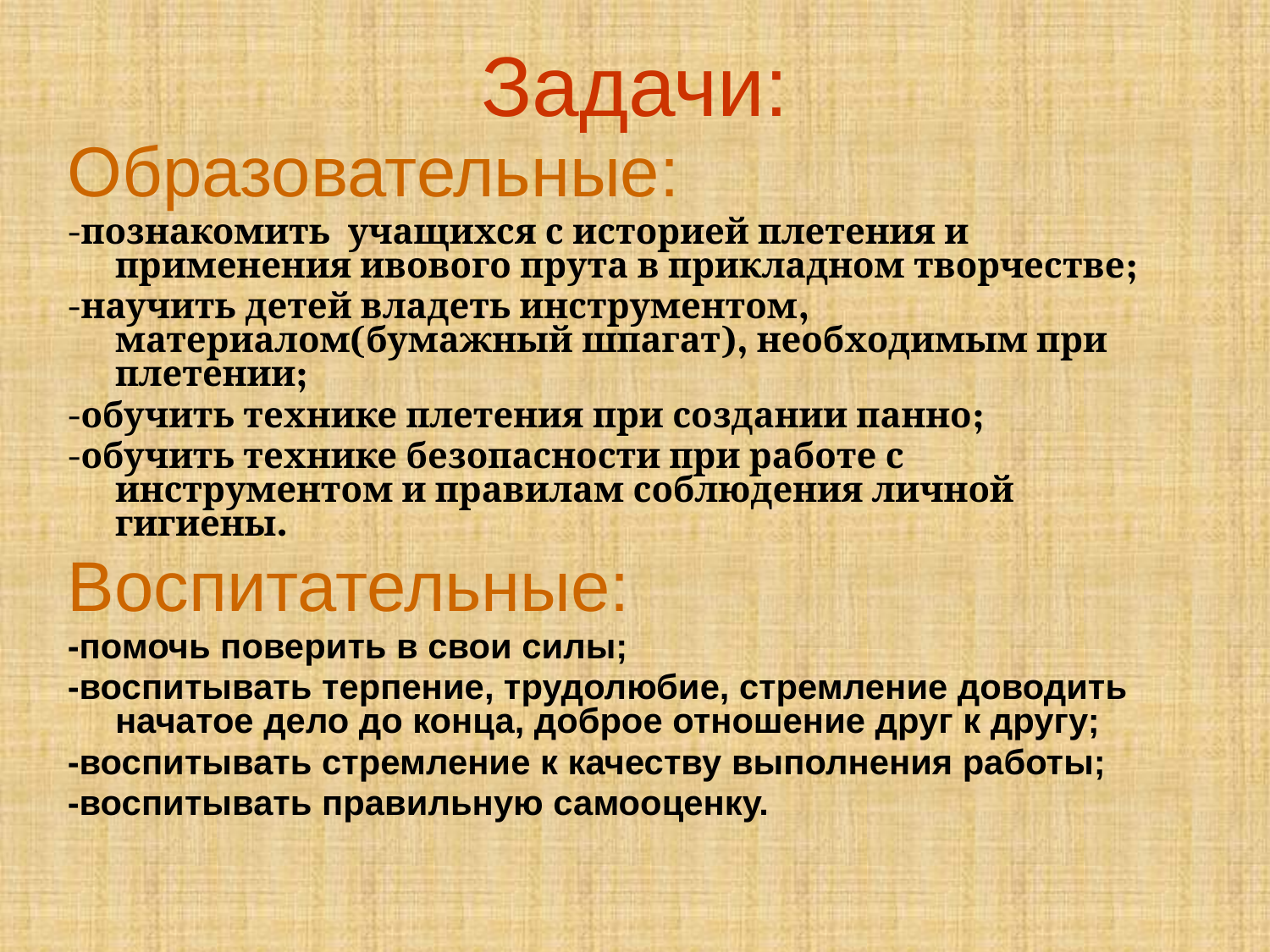

# Задачи:
Образовательные:
-познакомить  учащихся с историей плетения и применения ивового прута в прикладном творчестве;
-научить детей владеть инструментом, материалом(бумажный шпагат), необходимым при плетении;
-обучить технике плетения при создании панно;
-обучить технике безопасности при работе с инструментом и правилам соблюдения личной гигиены.
Воспитательные:
-помочь поверить в свои силы;
-воспитывать терпение, трудолюбие, стремление доводить начатое дело до конца, доброе отношение друг к другу;
-воспитывать стремление к качеству выполнения работы;
-воспитывать правильную самооценку.